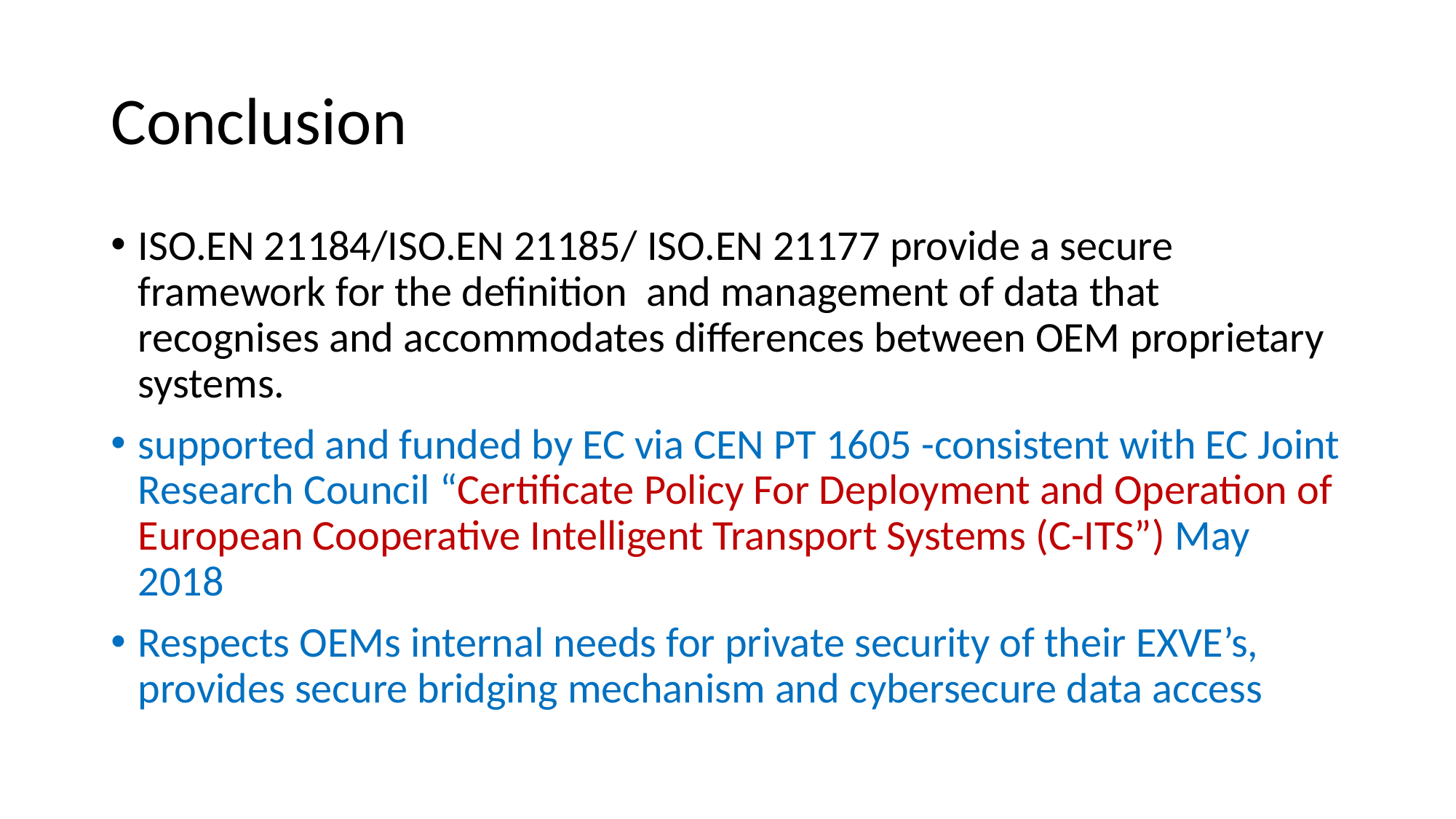

# Conclusion
ISO.EN 21184/ISO.EN 21185/ ISO.EN 21177 provide a secure framework for the definition  and management of data that recognises and accommodates differences between OEM proprietary systems.
supported and funded by EC via CEN PT 1605 -consistent with EC Joint Research Council “Certificate Policy For Deployment and Operation of European Cooperative Intelligent Transport Systems (C-ITS”) May 2018
Respects OEMs internal needs for private security of their EXVE’s, provides secure bridging mechanism and cybersecure data access